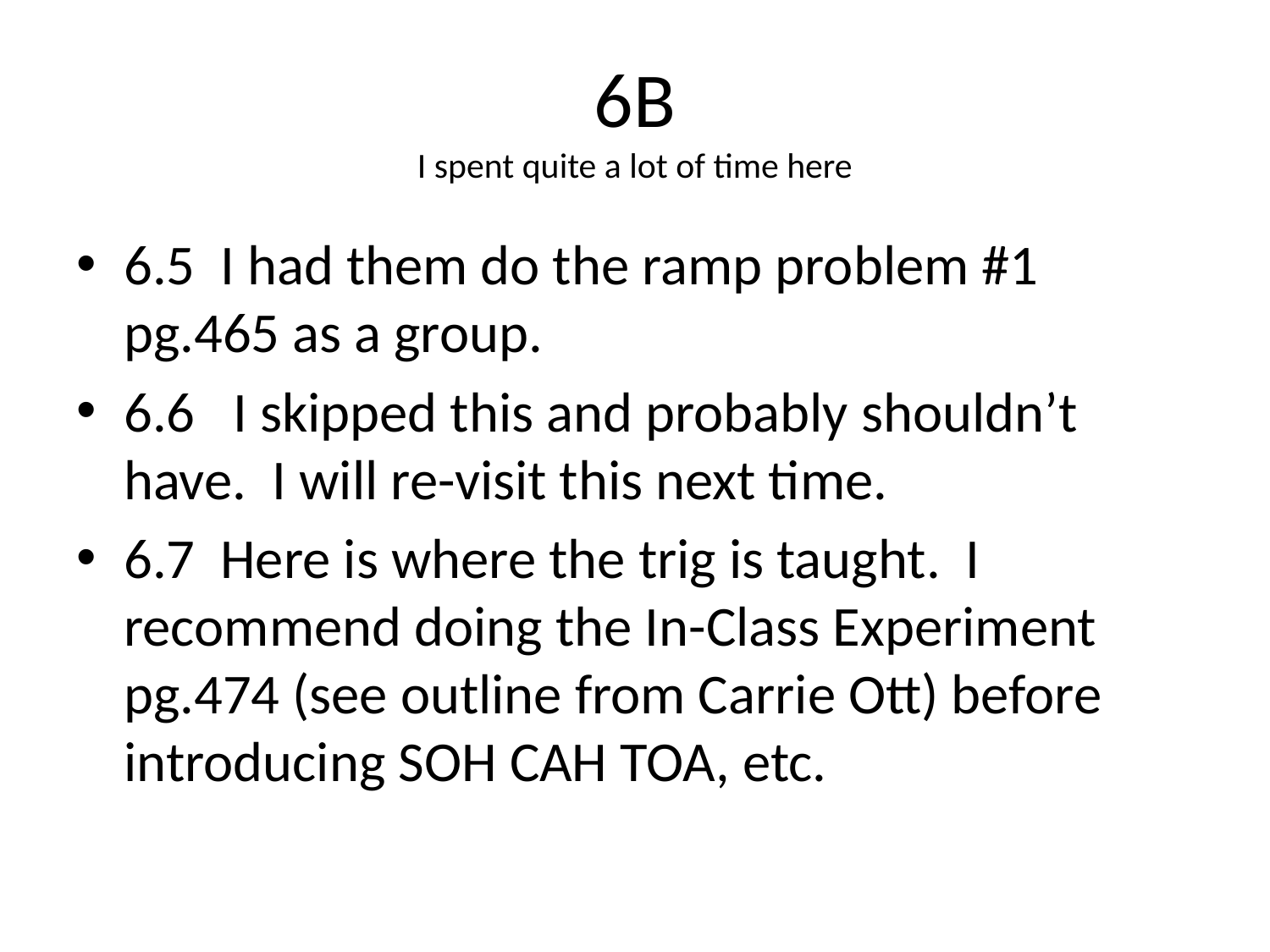

# 6B I spent quite a lot of time here
6.5  I had them do the ramp problem #1 pg.465 as a group.
6.6   I skipped this and probably shouldn’t have.  I will re-visit this next time.
6.7  Here is where the trig is taught.  I recommend doing the In-Class Experiment pg.474 (see outline from Carrie Ott) before introducing SOH CAH TOA, etc.